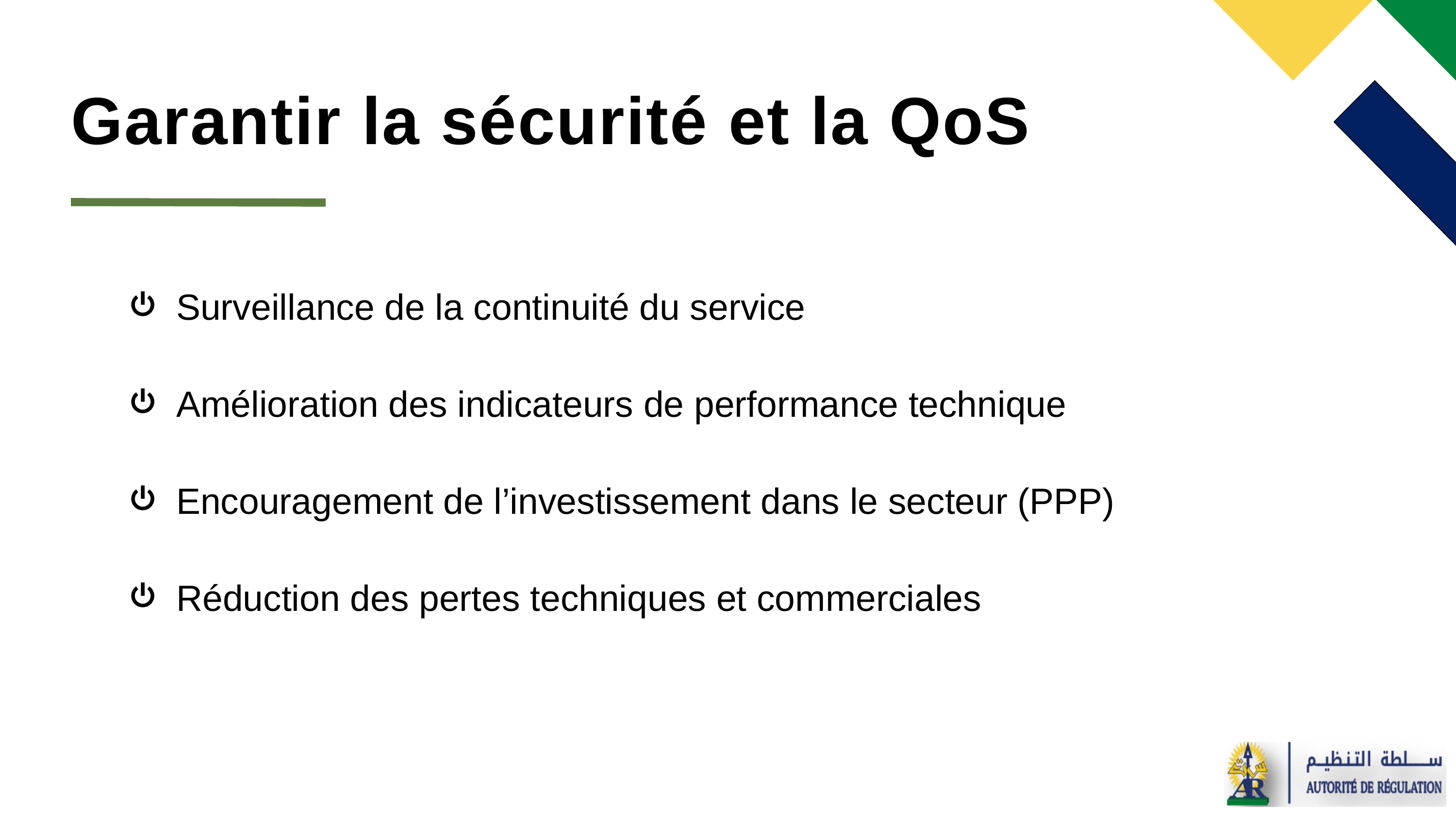

# Garantir la sécurité et la QoS
 Surveillance de la continuité du service
 Amélioration des indicateurs de performance technique
 Encouragement de l’investissement dans le secteur (PPP)
 Réduction des pertes techniques et commerciales